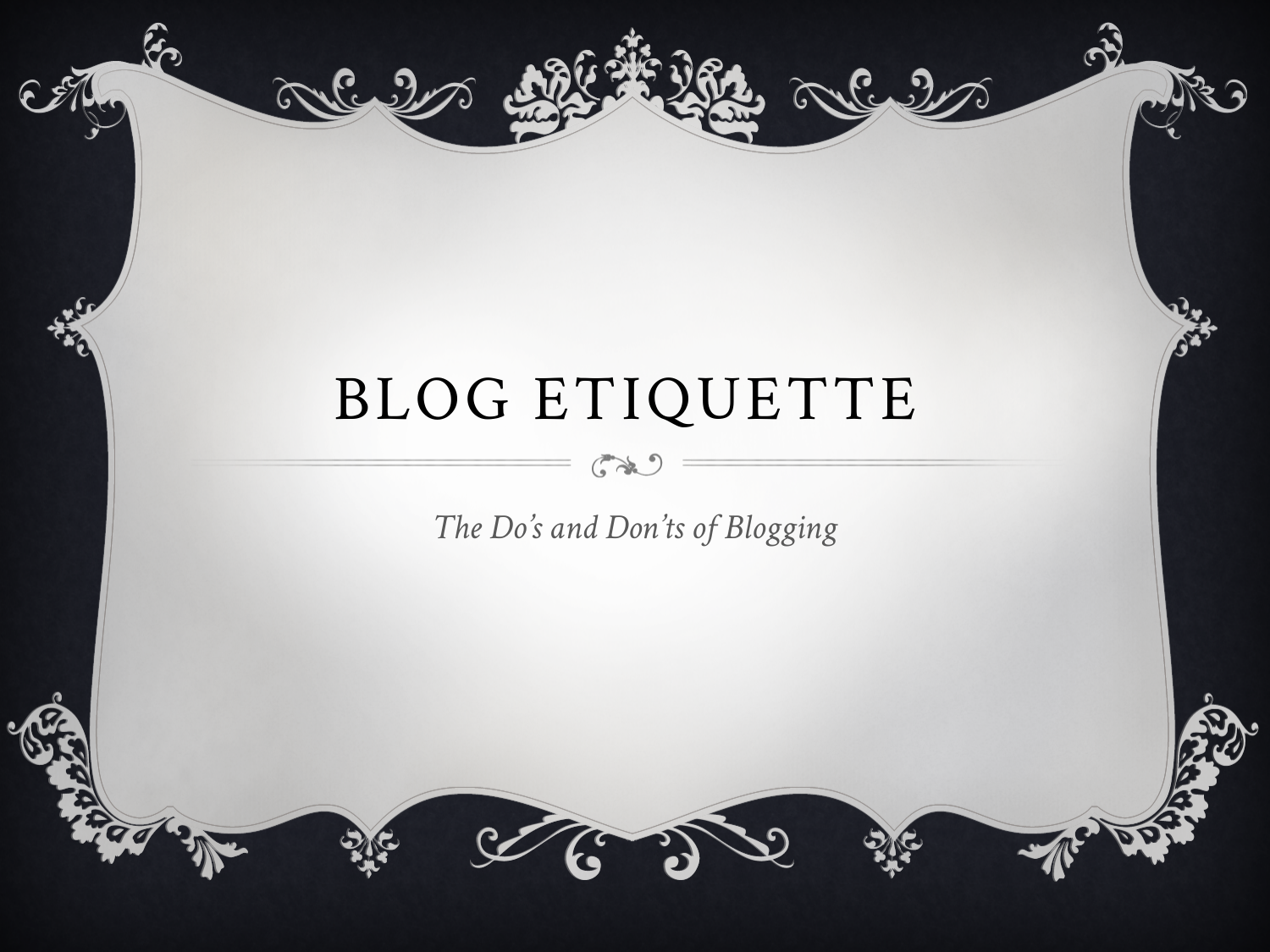

# Blog Etiquette
The Do’s and Don’ts of Blogging